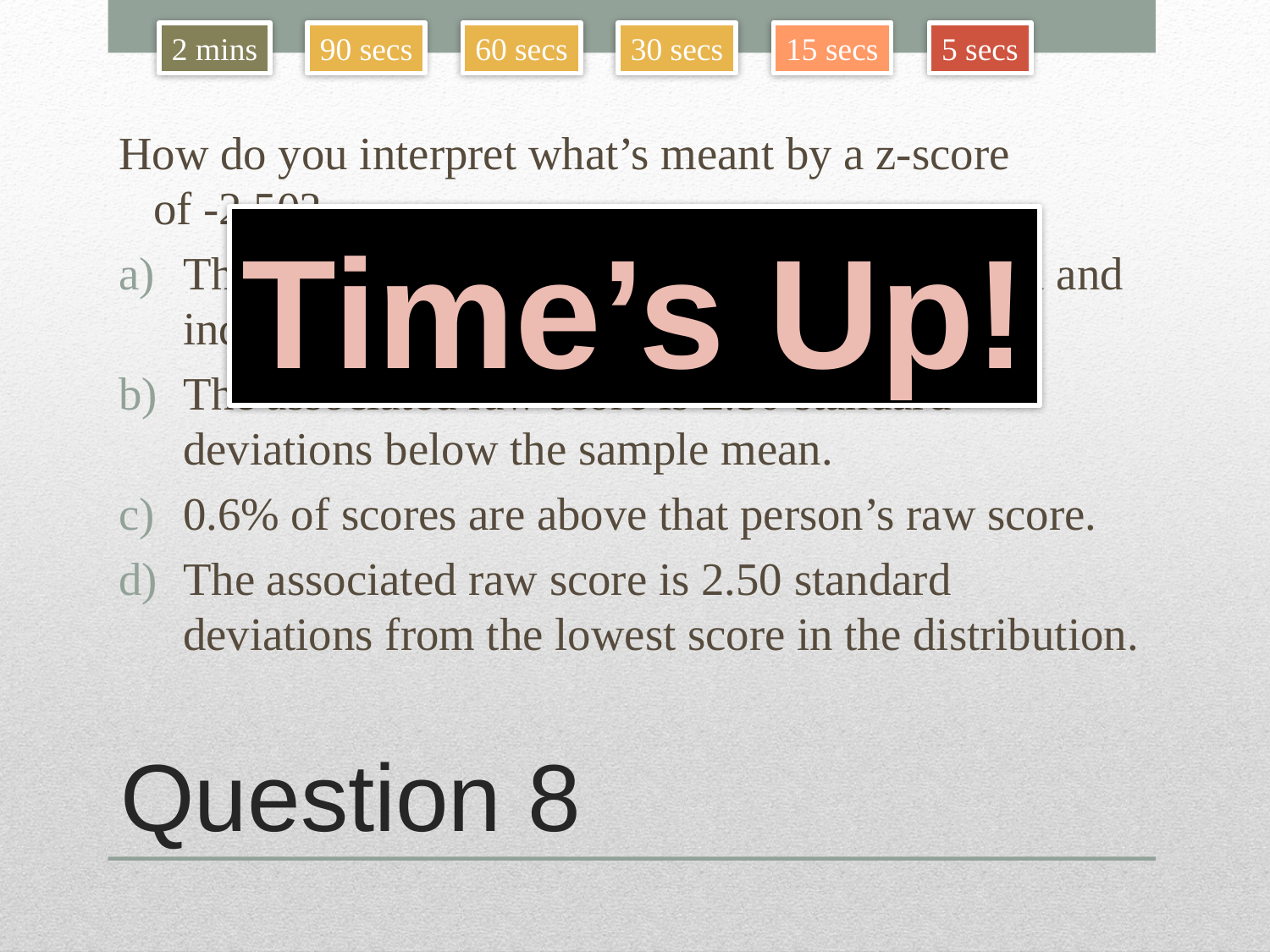

2 mins
90 secs
60 secs
30 secs
15 secs
5 secs
How do you interpret what’s meant by a z-score
   of -2.50?
The typical distance between the sample mean and individual participants’ scores, is 2.50 units.
The associated raw score is 2.50 standard deviations below the sample mean.
0.6% of scores are above that person’s raw score.
The associated raw score is 2.50 standard deviations from the lowest score in the distribution.
Time’s Up!
# Question 8